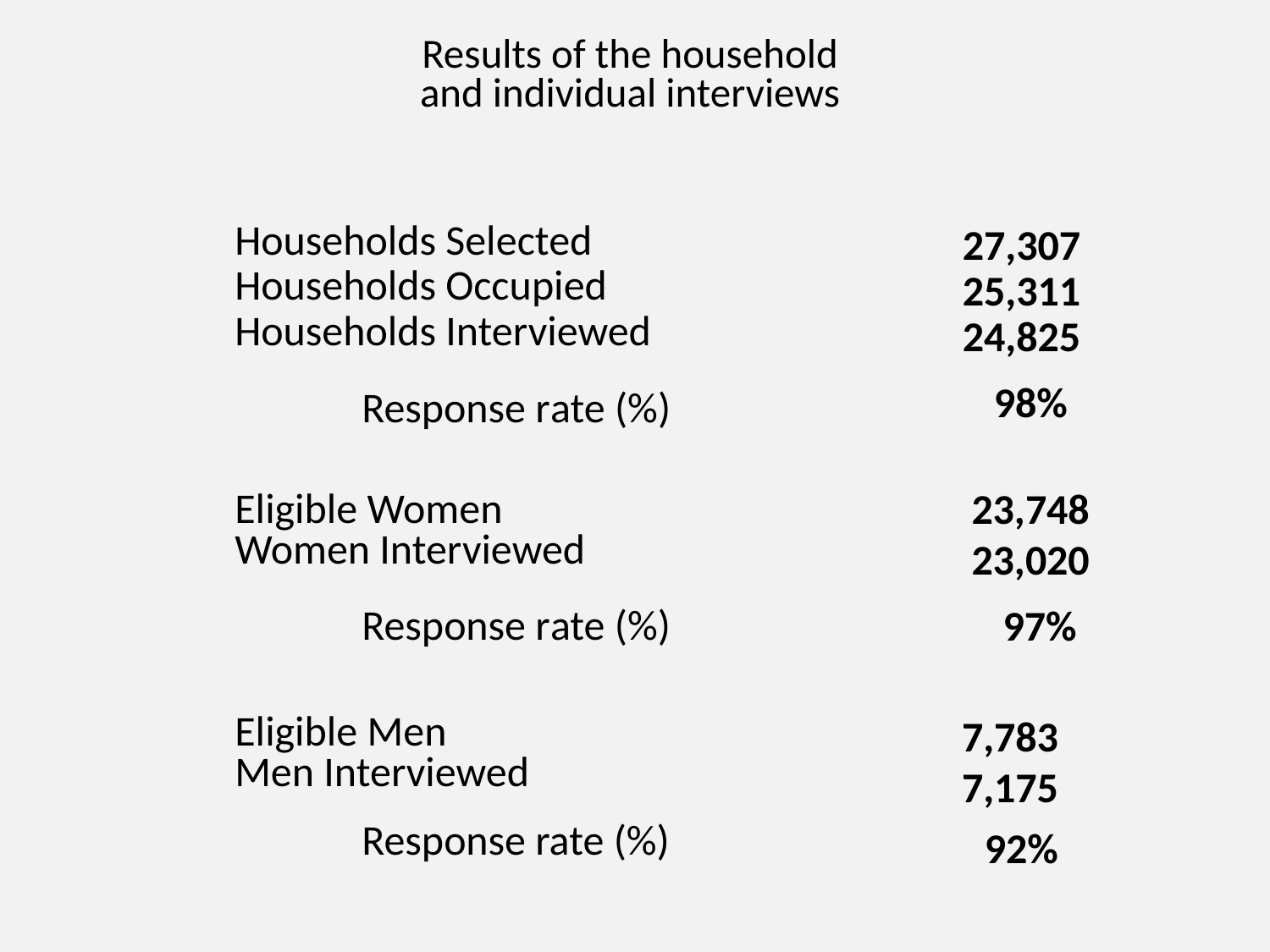

# Results of the household and individual interviews
Households Selected
Households Occupied
Households Interviewed

 	Response rate (%)
   27,307
   25,311
   24,825

     98%

     23,748
     23,020
       97%
Eligible Women
Women Interviewed

  	Response rate (%)
Eligible Men
Men Interviewed

  	Response rate (%)
7,783
7,175
   92%